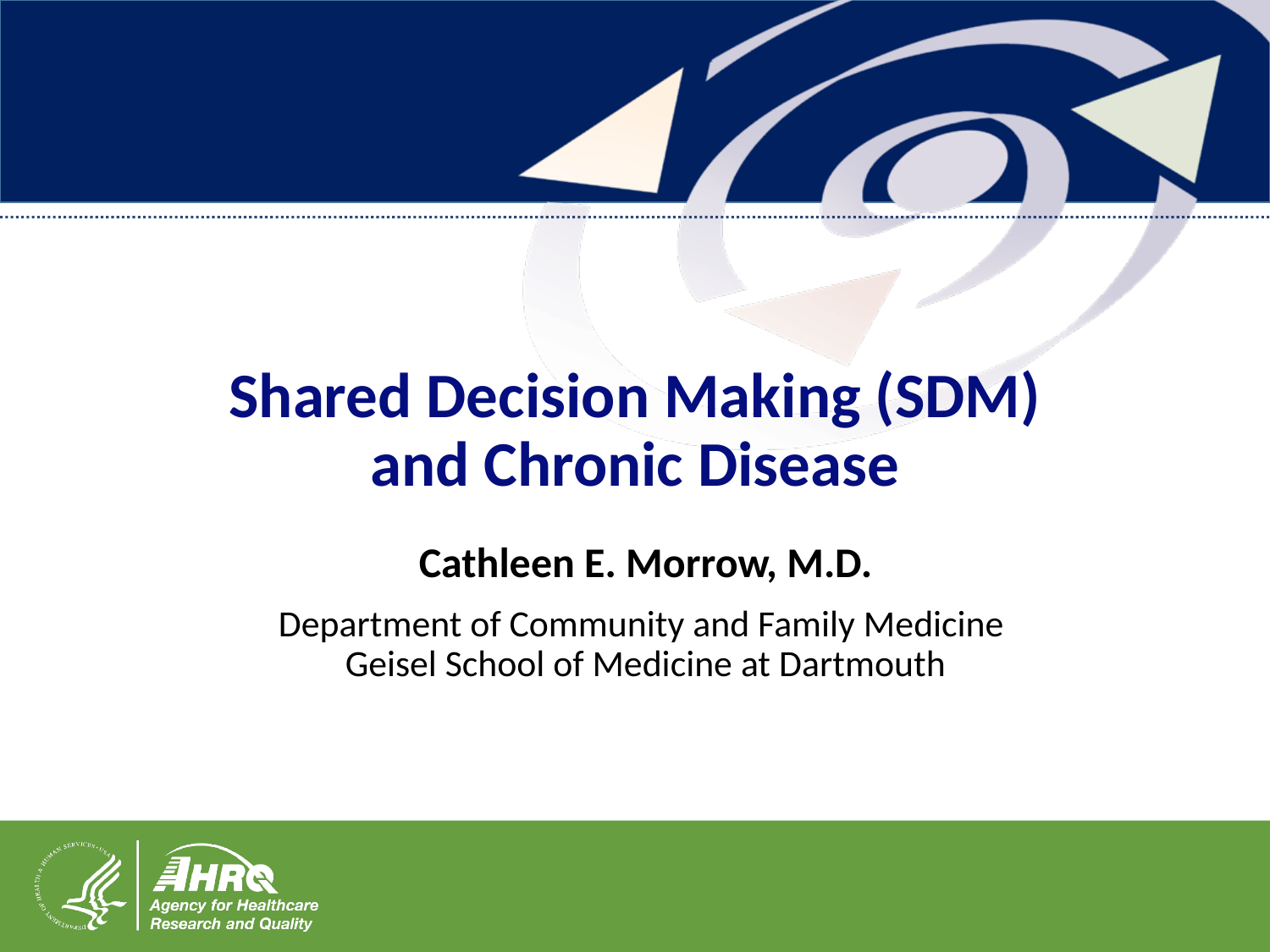

# Shared Decision Making (SDM) and Chronic Disease
Cathleen E. Morrow, M.D.
Department of Community and Family Medicine
Geisel School of Medicine at Dartmouth